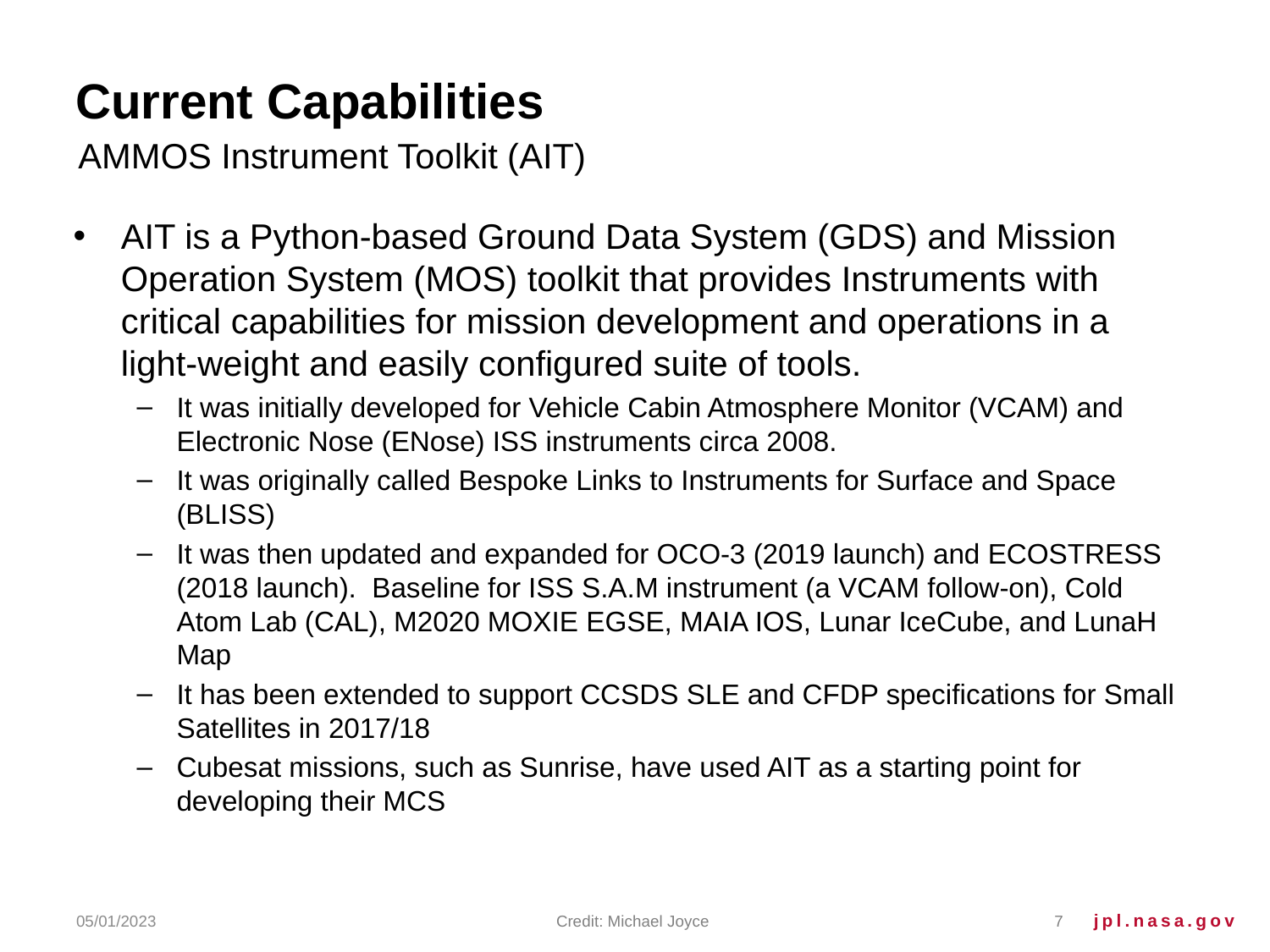

# Current Capabilities
AMMOS Instrument Toolkit (AIT)
AIT is a Python-based Ground Data System (GDS) and Mission Operation System (MOS) toolkit that provides Instruments with critical capabilities for mission development and operations in a light-weight and easily configured suite of tools.
It was initially developed for Vehicle Cabin Atmosphere Monitor (VCAM) and Electronic Nose (ENose) ISS instruments circa 2008.
It was originally called Bespoke Links to Instruments for Surface and Space (BLISS)
It was then updated and expanded for OCO-3 (2019 launch) and ECOSTRESS (2018 launch).  Baseline for ISS S.A.M instrument (a VCAM follow-on), Cold Atom Lab (CAL), M2020 MOXIE EGSE, MAIA IOS, Lunar IceCube, and LunaH Map
It has been extended to support CCSDS SLE and CFDP specifications for Small Satellites in 2017/18
Cubesat missions, such as Sunrise, have used AIT as a starting point for developing their MCS

05/01/2023
Credit: Michael Joyce
7